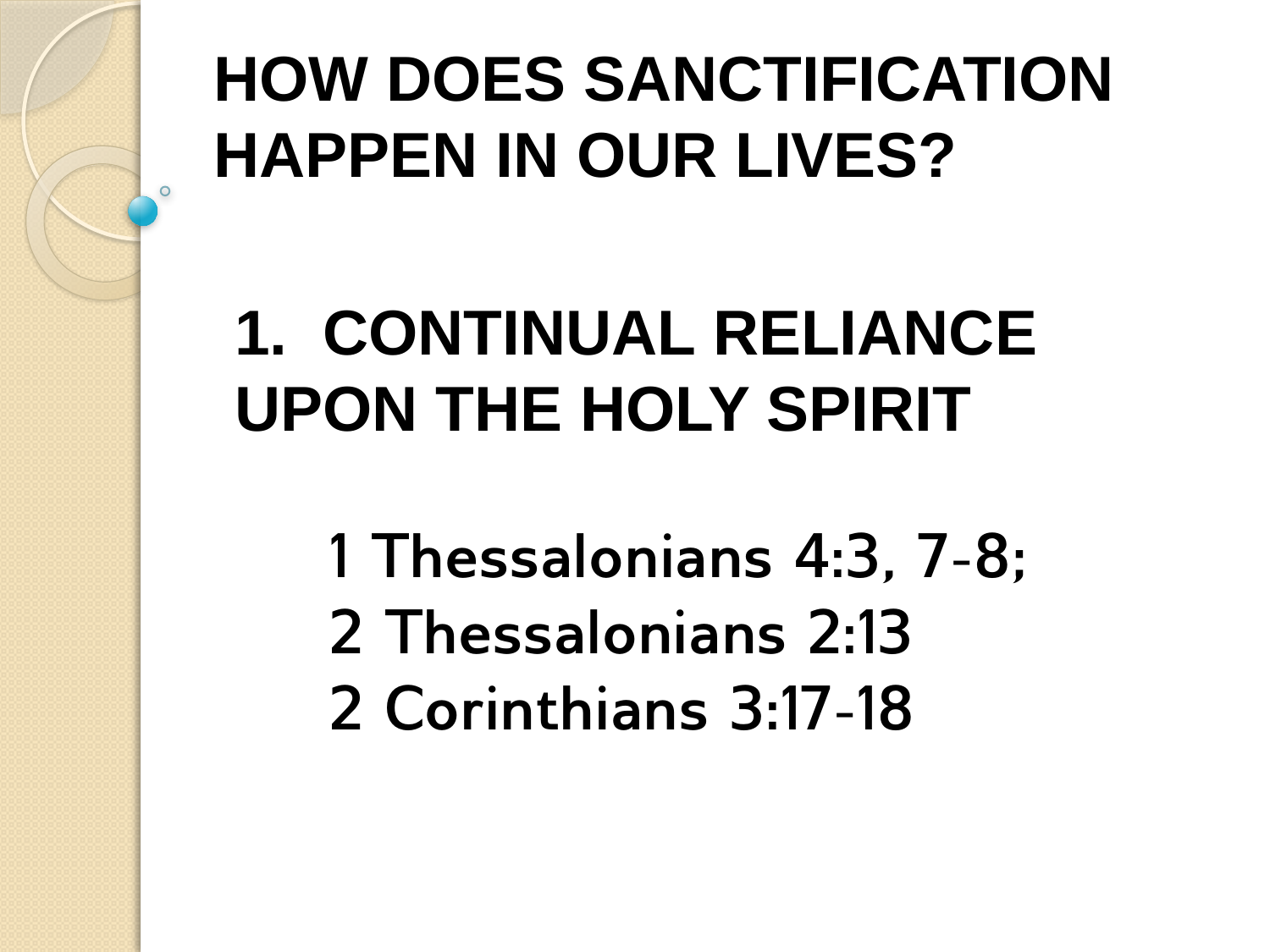

HOW DOES SANCTIFICATION HAPPEN IN OUR LIVES?
1.  CONTINUAL RELIANCE UPON THE HOLY SPIRIT
1 Thessalonians 4:3, 7-8;
2 Thessalonians 2:13
2 Corinthians 3:17-18